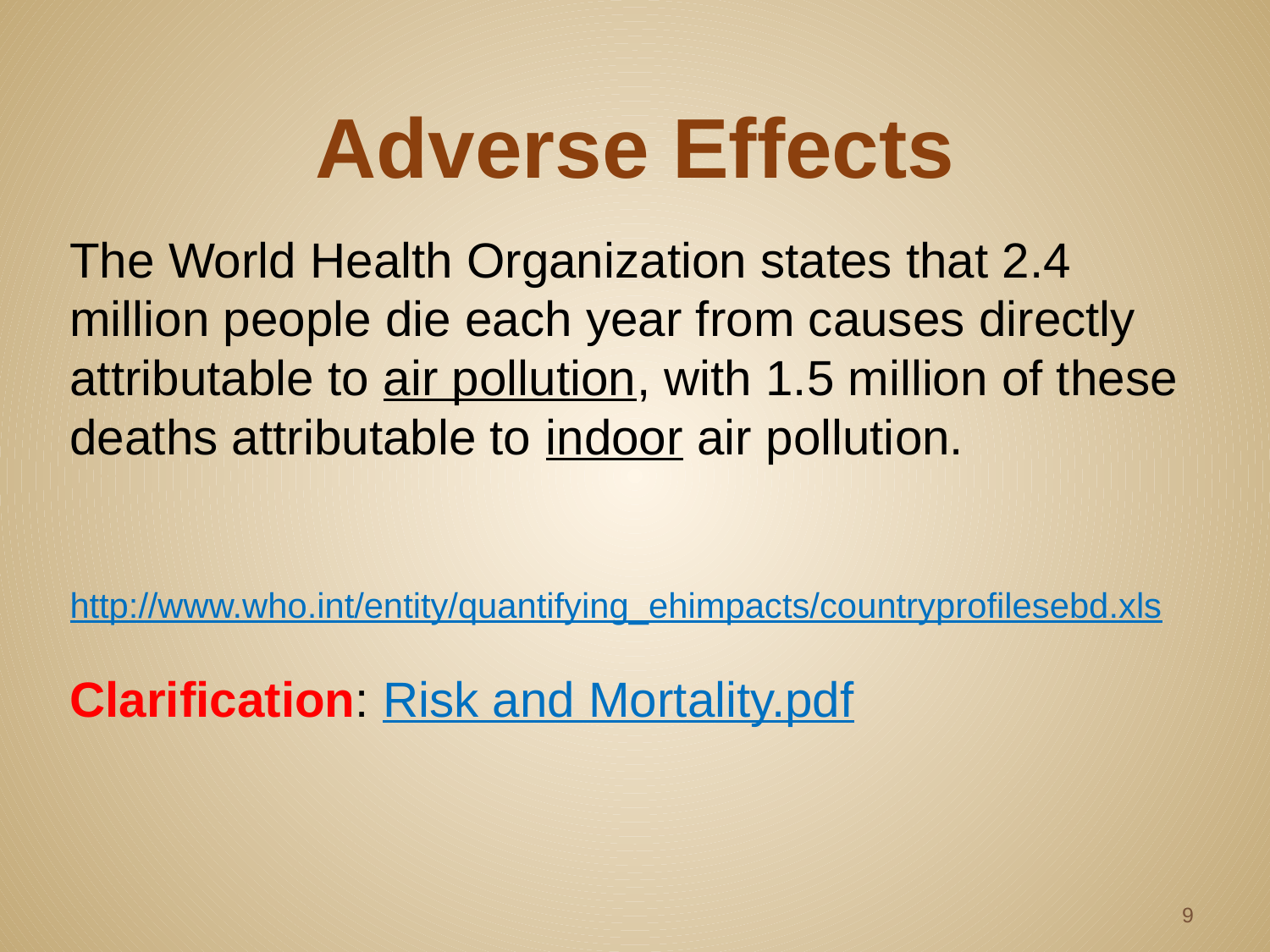

# Adverse Effects
The World Health Organization states that 2.4 million people die each year from causes directly attributable to air pollution, with 1.5 million of these deaths attributable to indoor air pollution.

http://www.who.int/entity/quantifying_ehimpacts/countryprofilesebd.xls

Clarification: Risk and Mortality.pdf
9